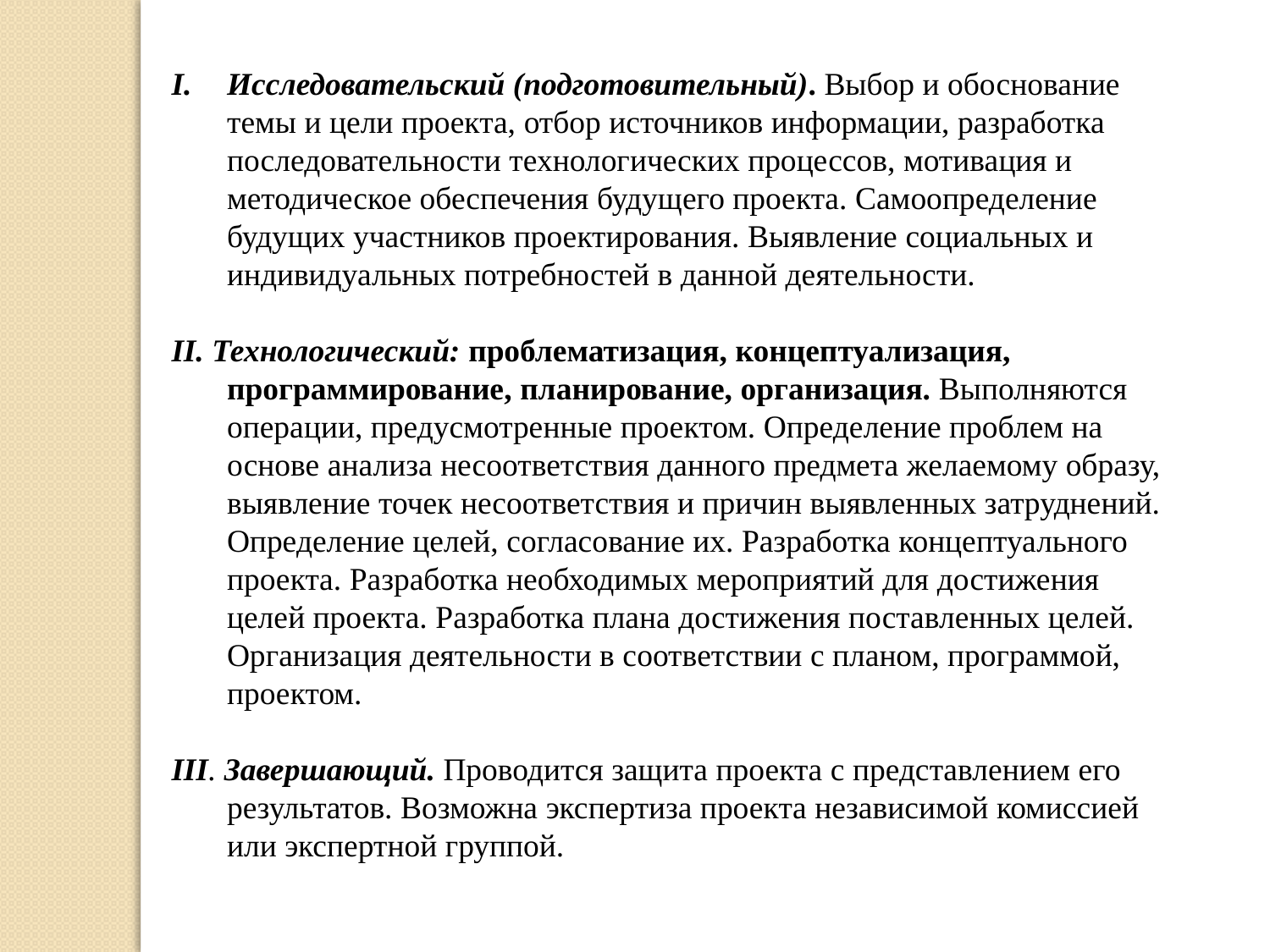

Исследовательский (подготовительный). Выбор и обоснование темы и цели проекта, отбор источников информации, разработка последовательности технологических процессов, мотивация и методическое обеспечения будущего проекта. Самоопределение будущих участников проектирования. Выявление социальных и индивидуальных потребностей в данной деятельности.

II. Технологический: проблематизация, концептуализация, программирование, планирование, организация. Выполняются операции, предусмотренные проектом. Определение проблем на основе анализа несоответствия данного предмета желаемому образу, выявление точек несоответствия и причин выявленных затруднений. Определение целей, согласование их. Разработка концептуального проекта. Разработка необходимых мероприятий для достижения целей проекта. Разработка плана достижения поставленных целей. Организация деятельности в соответствии с планом, программой, проектом.

III. Завершающий. Проводится защита проекта с представлением его результатов. Возможна экспертиза проекта независимой комиссией или экспертной группой.